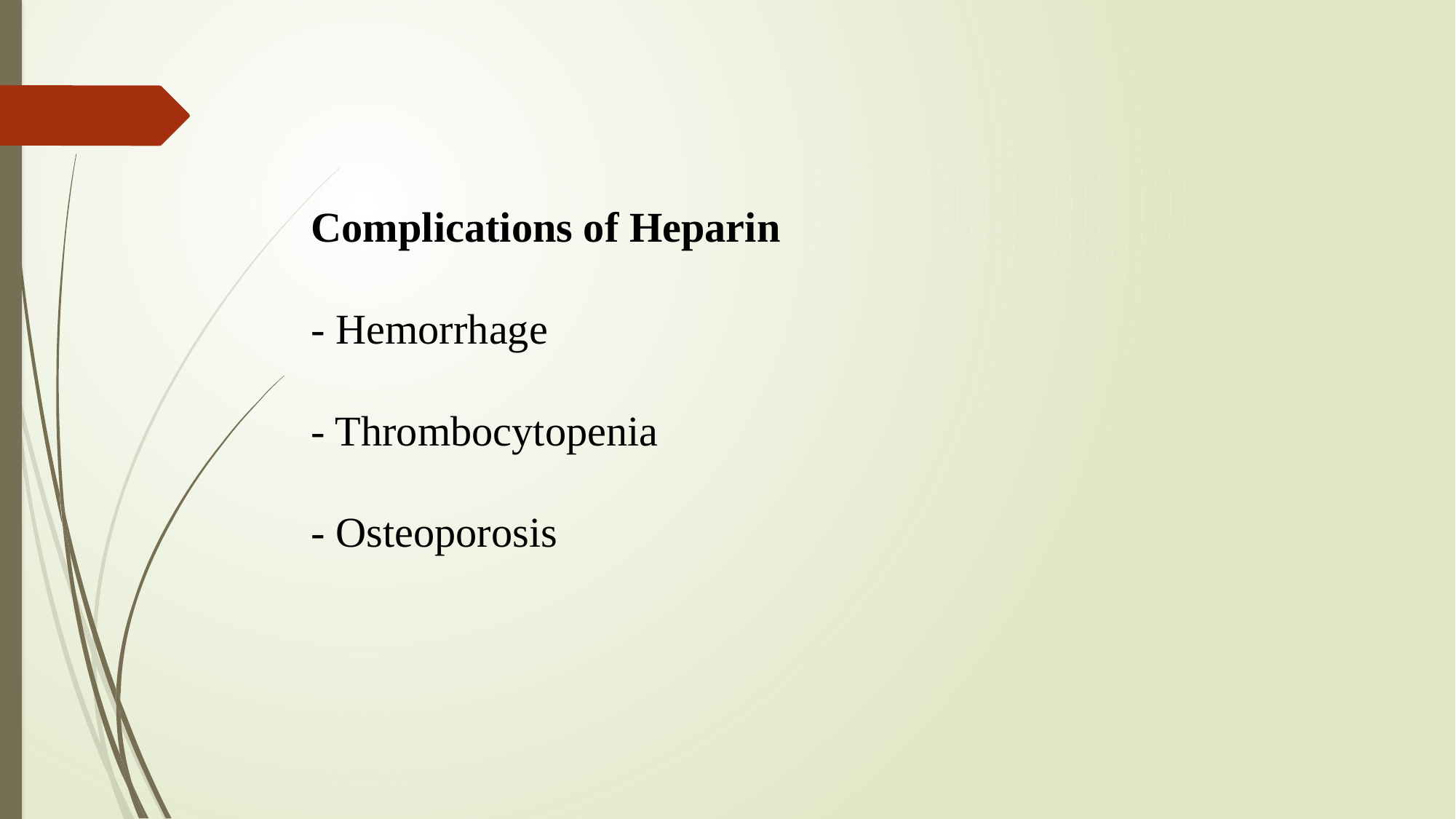

Complications of Heparin
- Hemorrhage
- Thrombocytopenia
- Osteoporosis